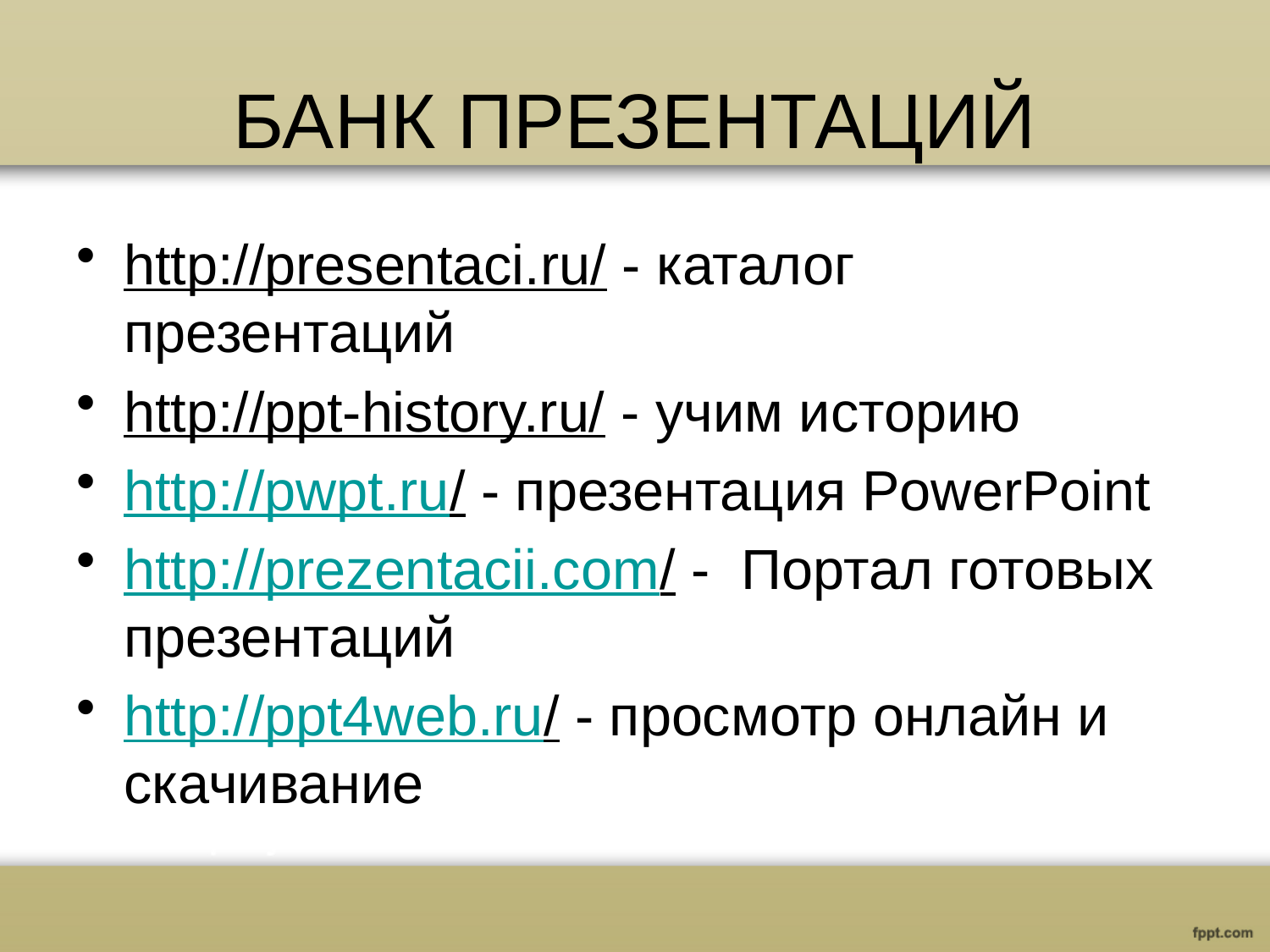

# БАНК ПРЕЗЕНТАЦИЙ
http://presentaci.ru/ - каталог презентаций
http://ppt-history.ru/ - учим историю
http://pwpt.ru/ - презентация PowerPoint
http://prezentacii.com/ -  Портал готовых презентаций
http://ppt4web.ru/ - просмотр онлайн и скачивание